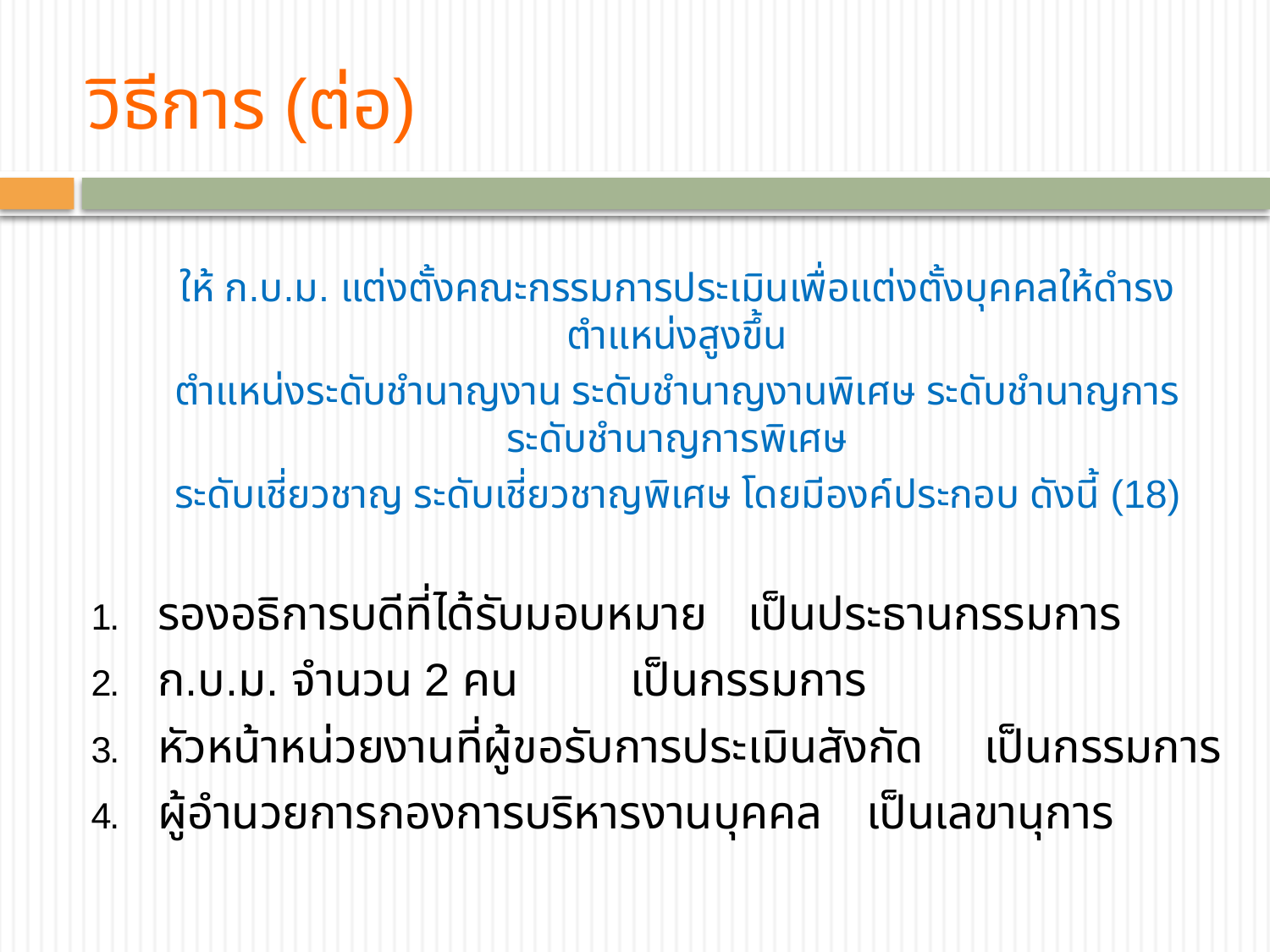

# วิธีการ (ต่อ)
ให้ ก.บ.ม. แต่งตั้งคณะกรรมการประเมินเพื่อแต่งตั้งบุคคลให้ดำรงตำแหน่งสูงขึ้น
ตำแหน่งระดับชำนาญงาน ระดับชำนาญงานพิเศษ ระดับชำนาญการ ระดับชำนาญการพิเศษ
ระดับเชี่ยวชาญ ระดับเชี่ยวชาญพิเศษ โดยมีองค์ประกอบ ดังนี้ (18)

รองอธิการบดีที่ได้รับมอบหมาย			เป็นประธานกรรมการ
ก.บ.ม. จำนวน 2 คน				เป็นกรรมการ
หัวหน้าหน่วยงานที่ผู้ขอรับการประเมินสังกัด	เป็นกรรมการ
ผู้อำนวยการกองการบริหารงานบุคคล		เป็นเลขานุการ